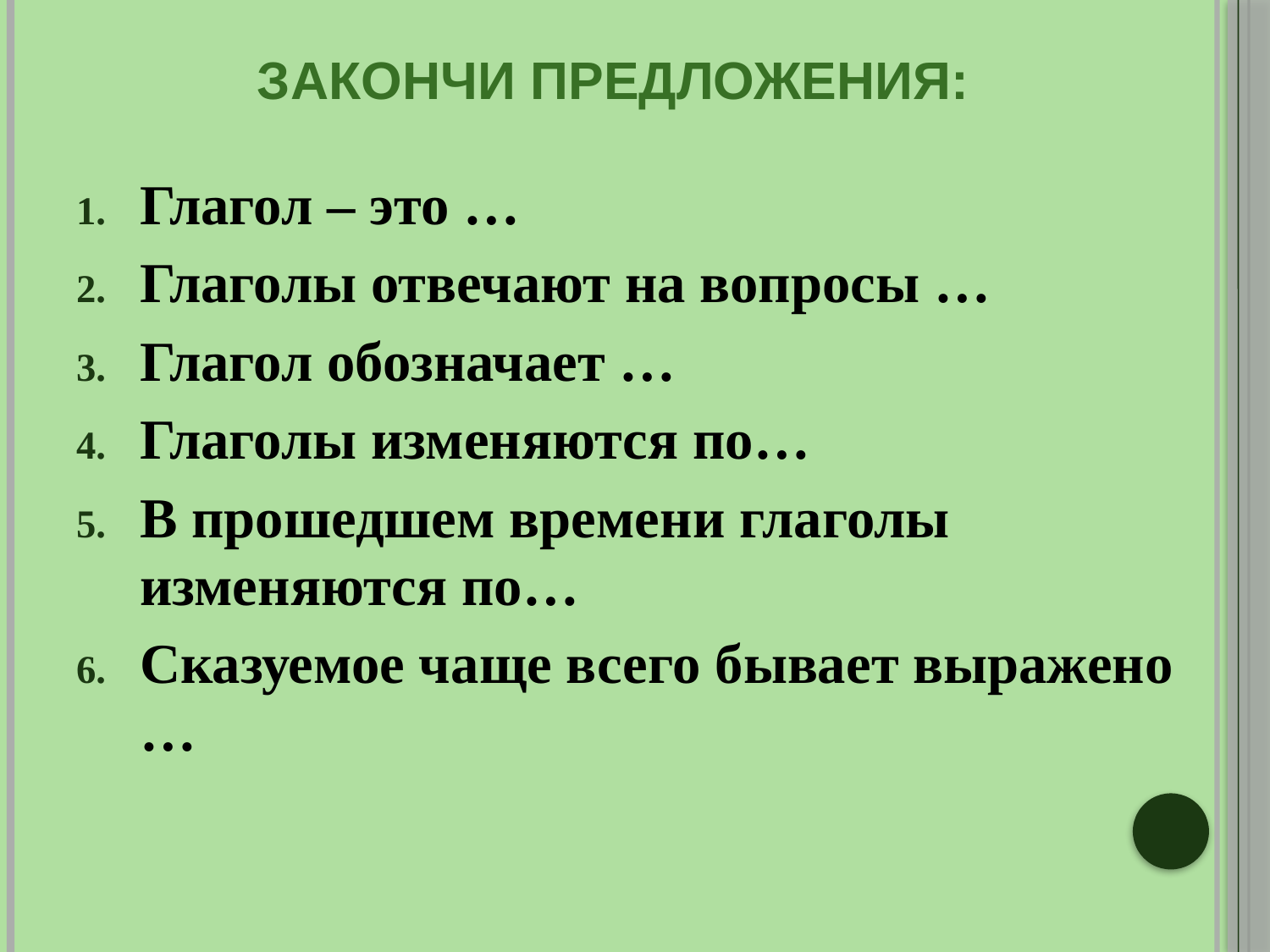

# Закончи предложения:
Глагол – это …
Глаголы отвечают на вопросы …
Глагол обозначает …
Глаголы изменяются по…
В прошедшем времени глаголы изменяются по…
Сказуемое чаще всего бывает выражено …